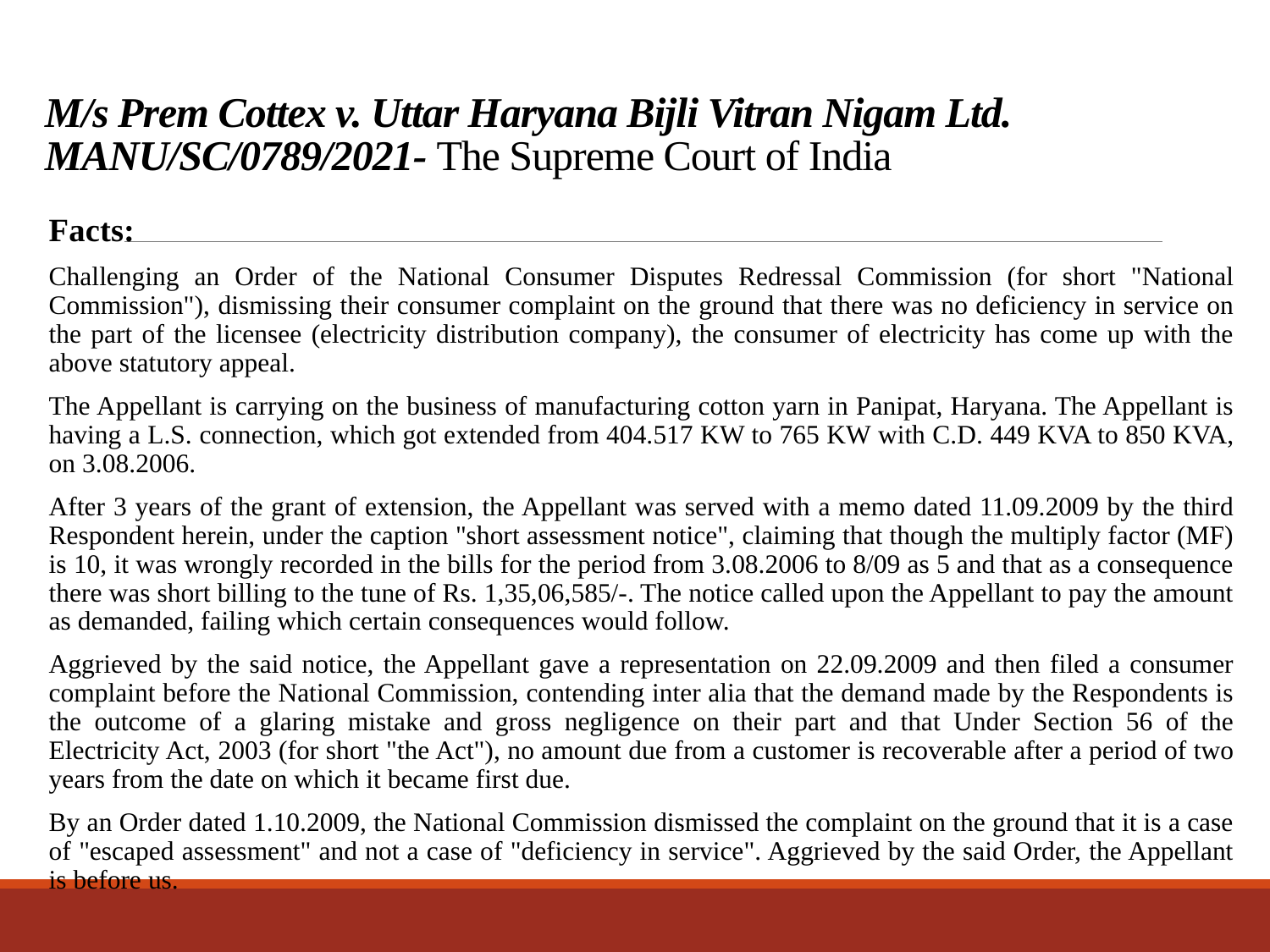

# M/s Prem Cottex v. Uttar Haryana Bijli Vitran Nigam Ltd. MANU/SC/0789/2021- The Supreme Court of India
Facts:
Challenging an Order of the National Consumer Disputes Redressal Commission (for short "National Commission"), dismissing their consumer complaint on the ground that there was no deficiency in service on the part of the licensee (electricity distribution company), the consumer of electricity has come up with the above statutory appeal.
The Appellant is carrying on the business of manufacturing cotton yarn in Panipat, Haryana. The Appellant is having a L.S. connection, which got extended from 404.517 KW to 765 KW with C.D. 449 KVA to 850 KVA, on 3.08.2006.
After 3 years of the grant of extension, the Appellant was served with a memo dated 11.09.2009 by the third Respondent herein, under the caption "short assessment notice", claiming that though the multiply factor (MF) is 10, it was wrongly recorded in the bills for the period from 3.08.2006 to 8/09 as 5 and that as a consequence there was short billing to the tune of Rs. 1,35,06,585/-. The notice called upon the Appellant to pay the amount as demanded, failing which certain consequences would follow.
Aggrieved by the said notice, the Appellant gave a representation on 22.09.2009 and then filed a consumer complaint before the National Commission, contending inter alia that the demand made by the Respondents is the outcome of a glaring mistake and gross negligence on their part and that Under Section 56 of the Electricity Act, 2003 (for short "the Act"), no amount due from a customer is recoverable after a period of two years from the date on which it became first due.
By an Order dated 1.10.2009, the National Commission dismissed the complaint on the ground that it is a case of "escaped assessment" and not a case of "deficiency in service". Aggrieved by the said Order, the Appellant is before us.